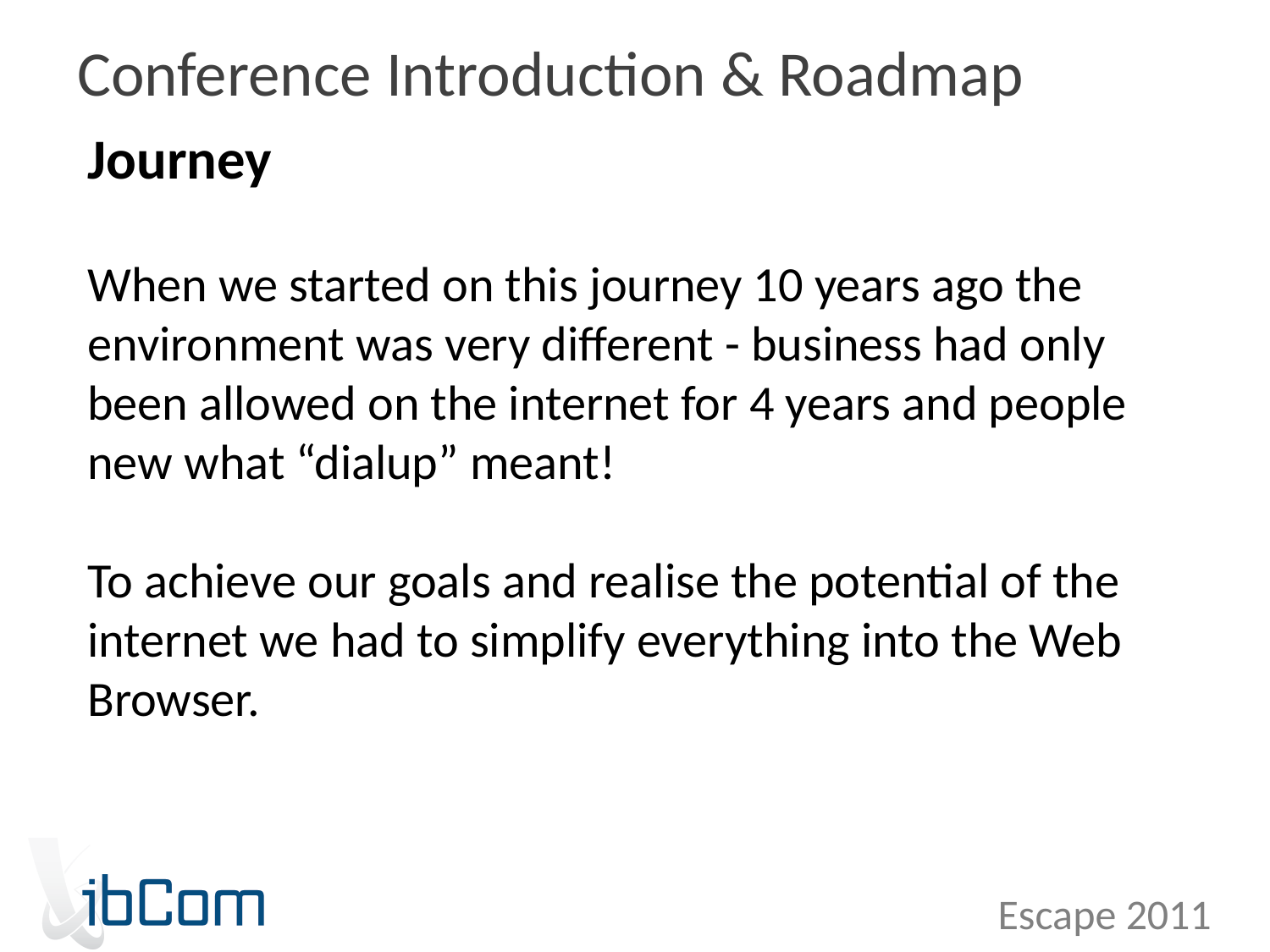

Journey
# When we started on this journey 10 years ago the environment was very different - business had only been allowed on the internet for 4 years and people new what “dialup” meant! To achieve our goals and realise the potential of the internet we had to simplify everything into the Web Browser.